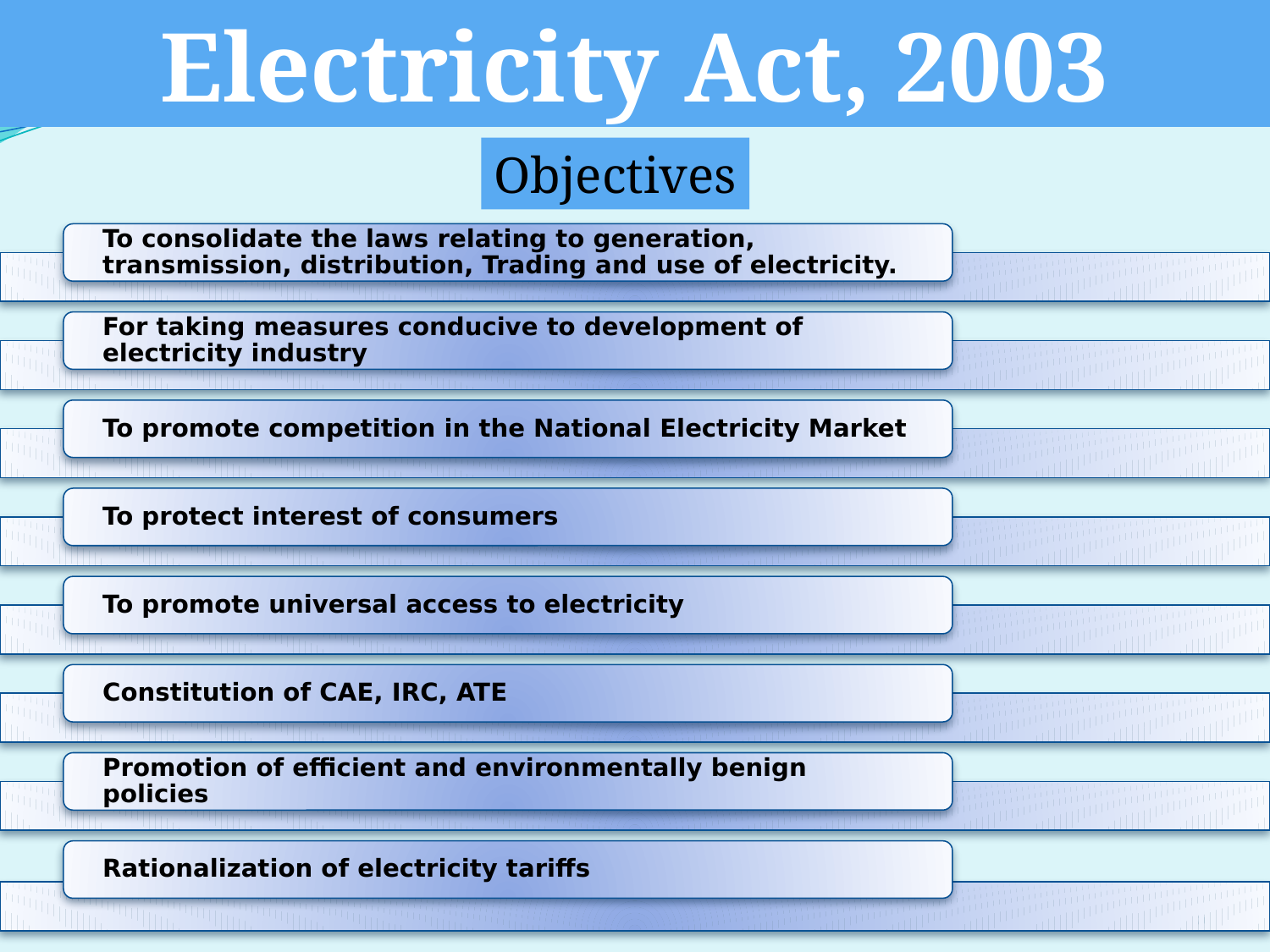

Electricity Act, 2003
Objectives
To consolidate the laws relating to generation, transmission, distribution, Trading and use of electricity.
For taking measures conducive to development of electricity industry
To promote competition in the National Electricity Market
To protect interest of consumers
To promote universal access to electricity
Constitution of CAE, IRC, ATE
Promotion of efficient and environmentally benign policies
Rationalization of electricity tariffs
6